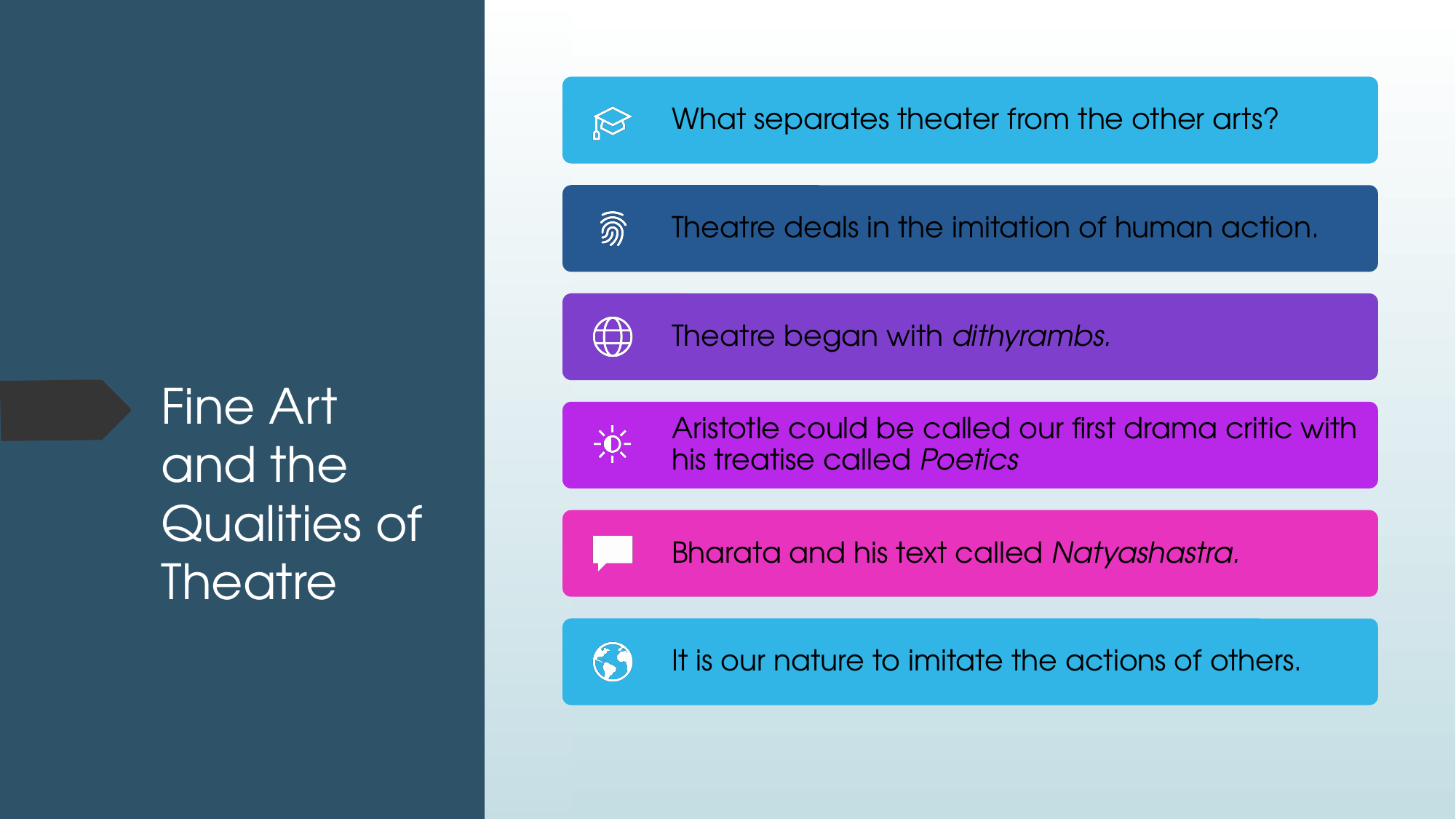

What separates theater from the other arts?
Theatre deals in the imitation of human action.
Theatre began with dithyrambs.
Aristotle could be called our first drama critic with his treatise called Poetics
Bharata and his text called Natyashastra.
It is our nature to imitate the actions of others.
# Fine Art and the Qualities of Theatre